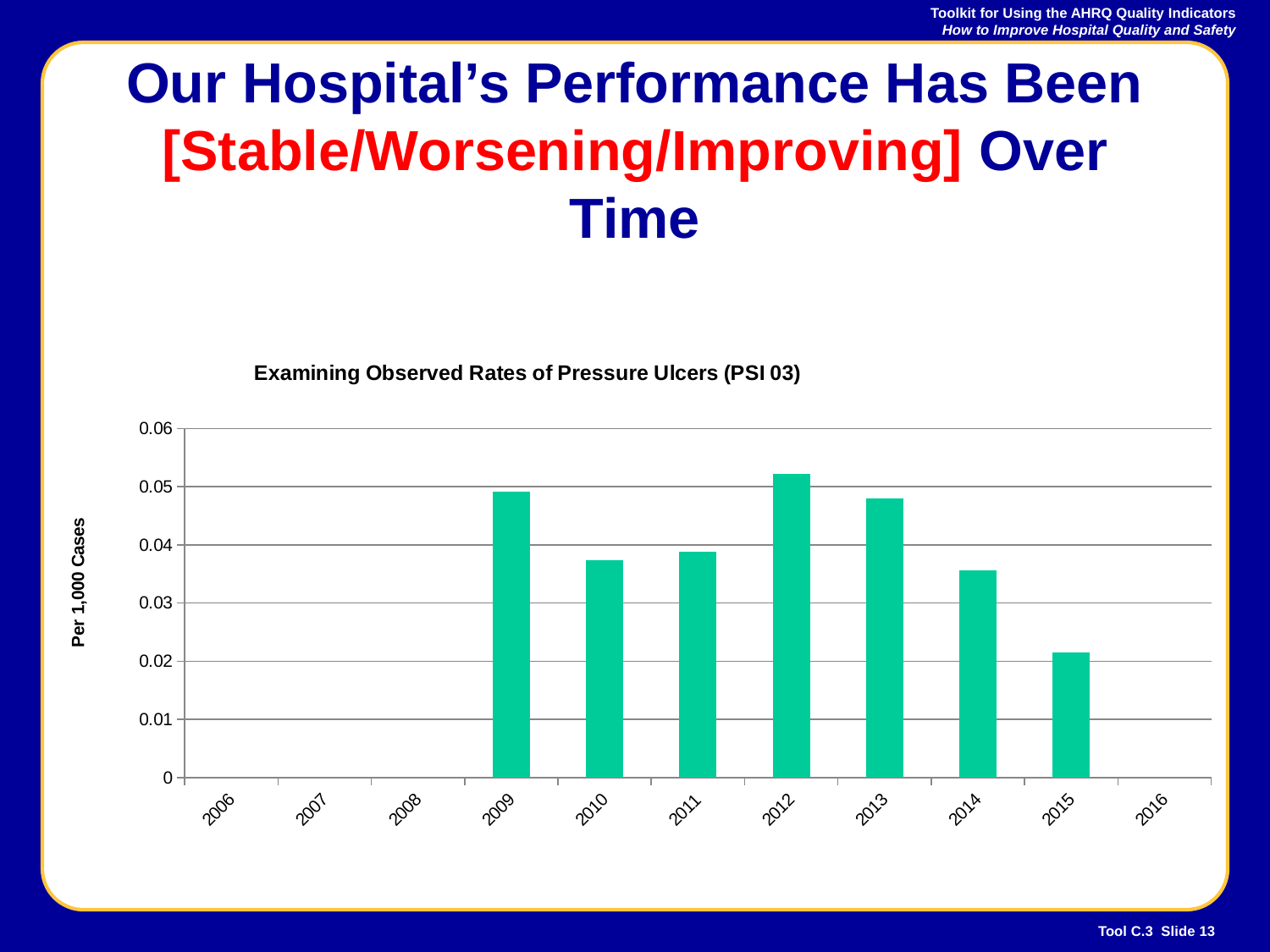

Our Hospital’s Performance Has Been [Stable/Worsening/Improving] Over Time

### Chart: Examining Observed Rates of Neonatal Blood Stream Infection Rate (NQI 3)

| Category |
|---|

### Chart: Examining Observed Rates of Neonatal Blood Stream Infection Rate (NQI 3)

| Category |
|---|

### Chart: Examining Observed Rates of Pressure Ulcers (PSI 03)

| Category | Observed Rate |
|---|---|
| 2006 | None |
| 2007 | None |
| 2008 | None |
| 2009 | 0.0491368 |
| 2010 | 0.0374269 |
| 2011 | 0.0387779 |
| 2012 | 0.0521654 |
| 2013 | 0.0480234 |
| 2014 | 0.0356778 |
| 2015 | 0.0214566 |
| 2016 | None |